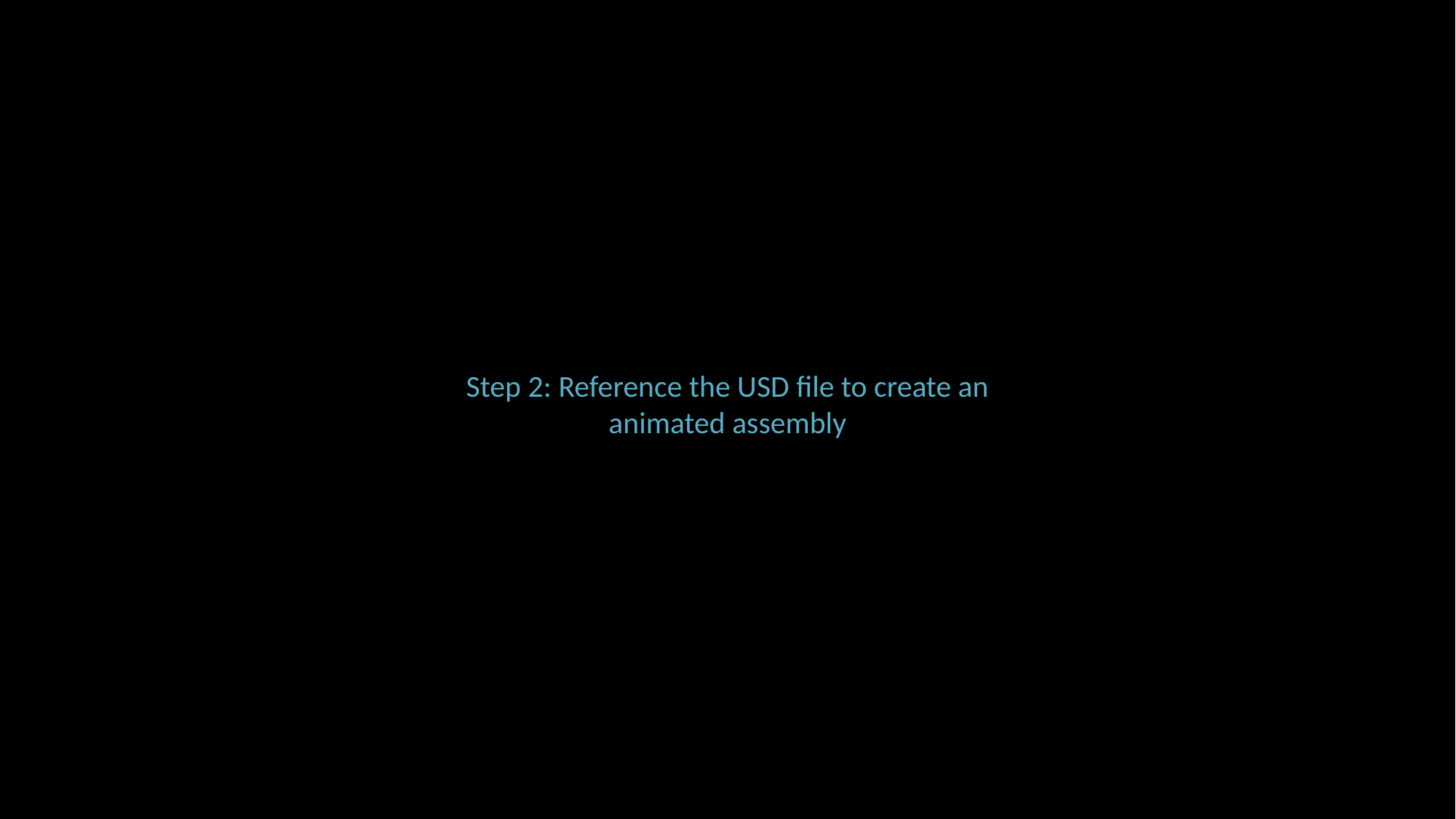

Step 2: Reference the USD file to create an animated assembly